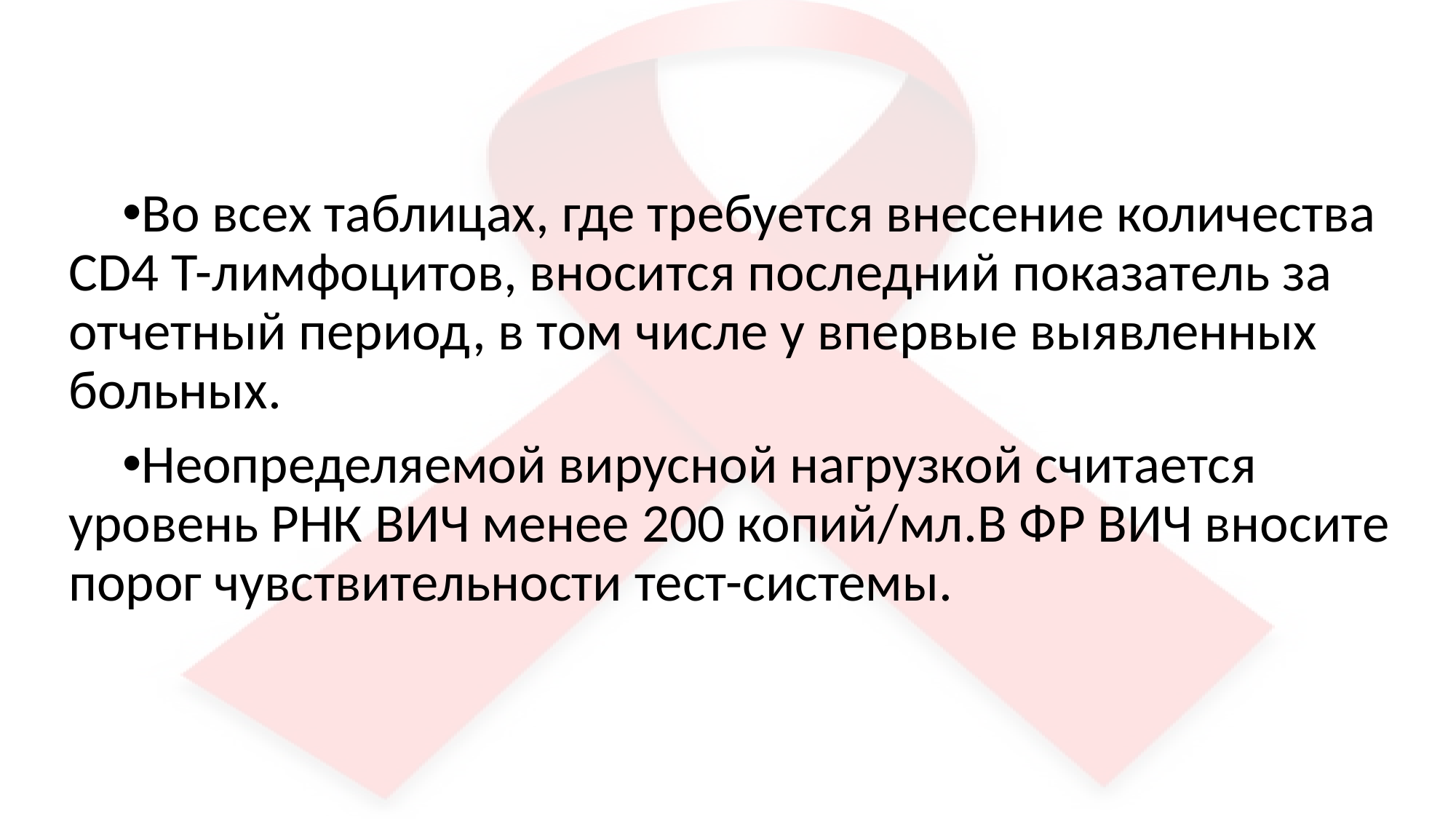

Во всех таблицах, где требуется внесение количества CD4 Т-лимфоцитов, вносится последний показатель за отчетный период, в том числе у впервые выявленных больных.
Неопределяемой вирусной нагрузкой считается уровень РНК ВИЧ менее 200 копий/мл.В ФР ВИЧ вносите порог чувствительности тест-системы.